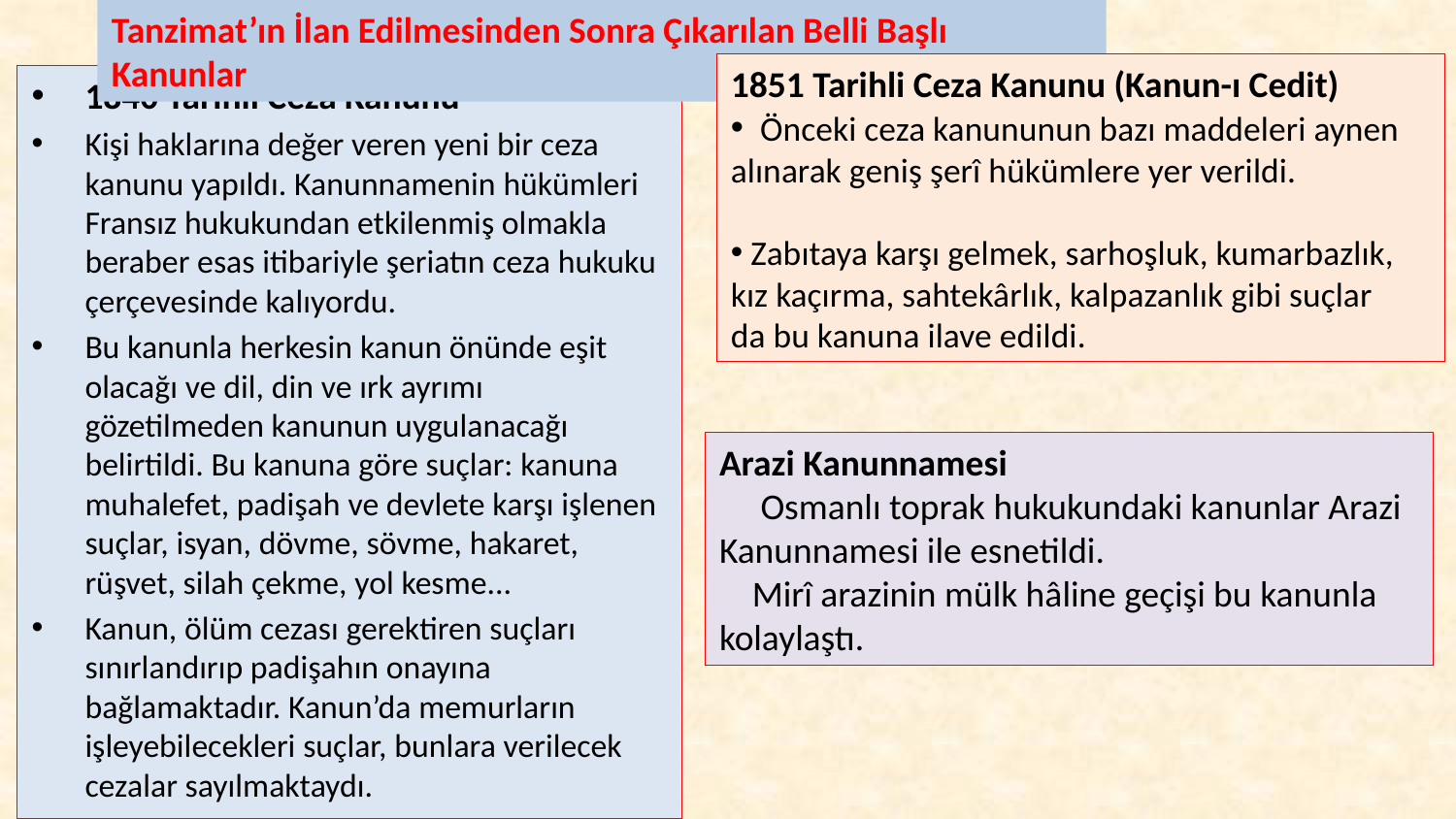

Tanzimat’ın İlan Edilmesinden Sonra Çıkarılan Belli Başlı Kanunlar
1851 Tarihli Ceza Kanunu (Kanun-ı Cedit)
  Önceki ceza kanununun bazı maddeleri aynen alınarak geniş şerî hükümlere yer verildi.

 Zabıtaya karşı gelmek, sarhoşluk, kumarbazlık, kız kaçırma, sahtekârlık, kalpazanlık gibi suçlar
da bu kanuna ilave edildi.
1840 Tarihli Ceza Kanunu
Kişi haklarına değer veren yeni bir ceza kanunu yapıldı. Kanunnamenin hükümleri Fransız hukukundan etkilenmiş olmakla beraber esas itibariyle şeriatın ceza hukuku çerçevesinde kalıyordu.
Bu kanunla herkesin kanun önünde eşit olacağı ve dil, din ve ırk ayrımı gözetilmeden kanunun uygulanacağı belirtildi. Bu kanuna göre suçlar: kanuna muhalefet, padişah ve devlete karşı işlenen suçlar, isyan, dövme, sövme, hakaret, rüşvet, silah çekme, yol kesme...
Kanun, ölüm cezası gerektiren suçları sınırlandırıp padişahın onayına bağlamaktadır. Kanun’da memurların işleyebilecekleri suçlar, bunlara verilecek cezalar sayılmaktaydı.
Arazi Kanunnamesi
     Osmanlı toprak hukukundaki kanunlar Arazi Kanunnamesi ile esnetildi.
    Mirî arazinin mülk hâline geçişi bu kanunla kolaylaştı.